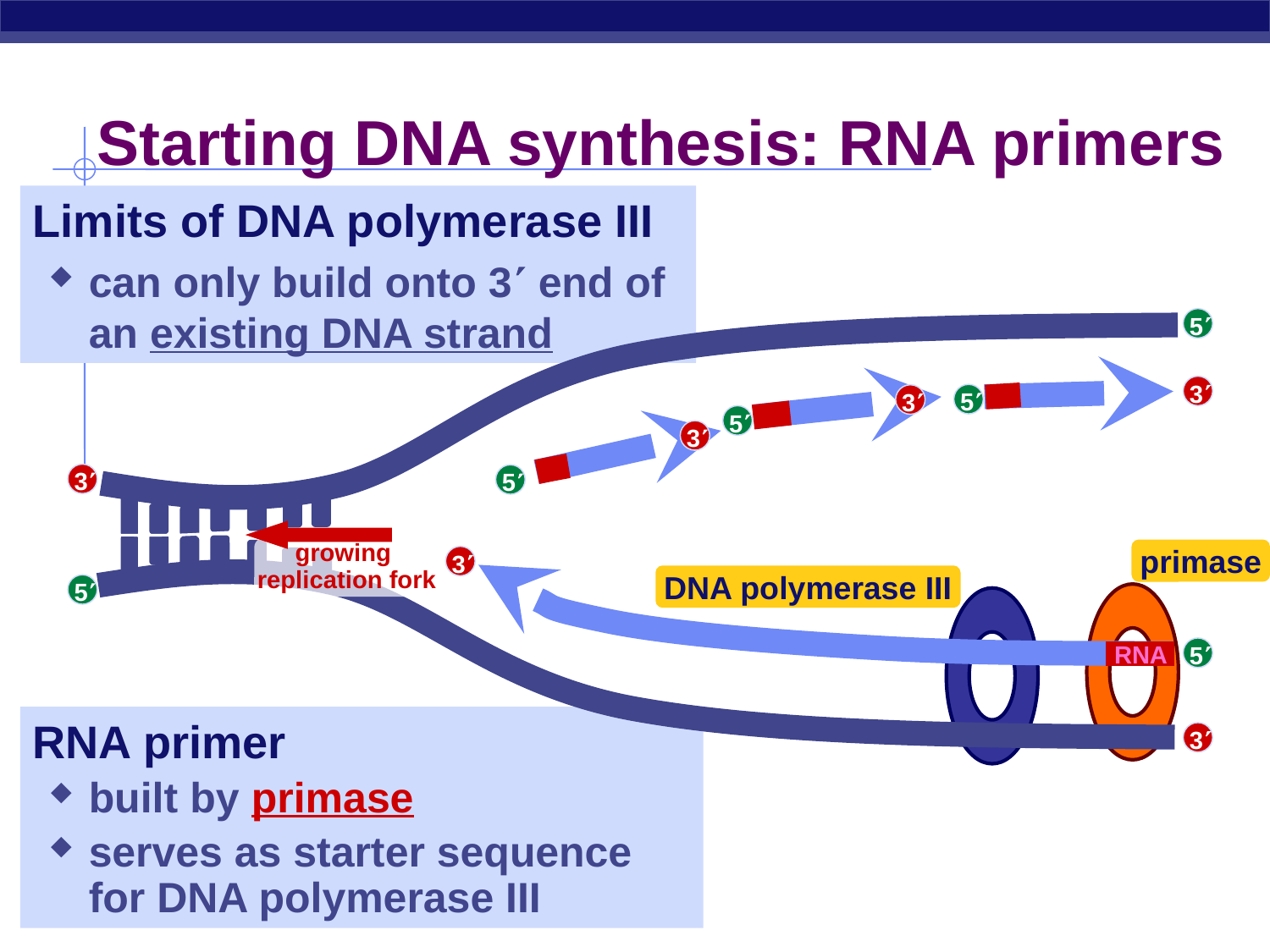

# Starting DNA synthesis: RNA primers
Limits of DNA polymerase III
can only build onto 3′ end of an existing DNA strand
5′

3′

5′

3′

5′

3′

5′

3′

growing
replication fork
primase

3′

5′

DNA polymerase III

5′

RNA

RNA primer
built by primase
serves as starter sequence for DNA polymerase III
3′